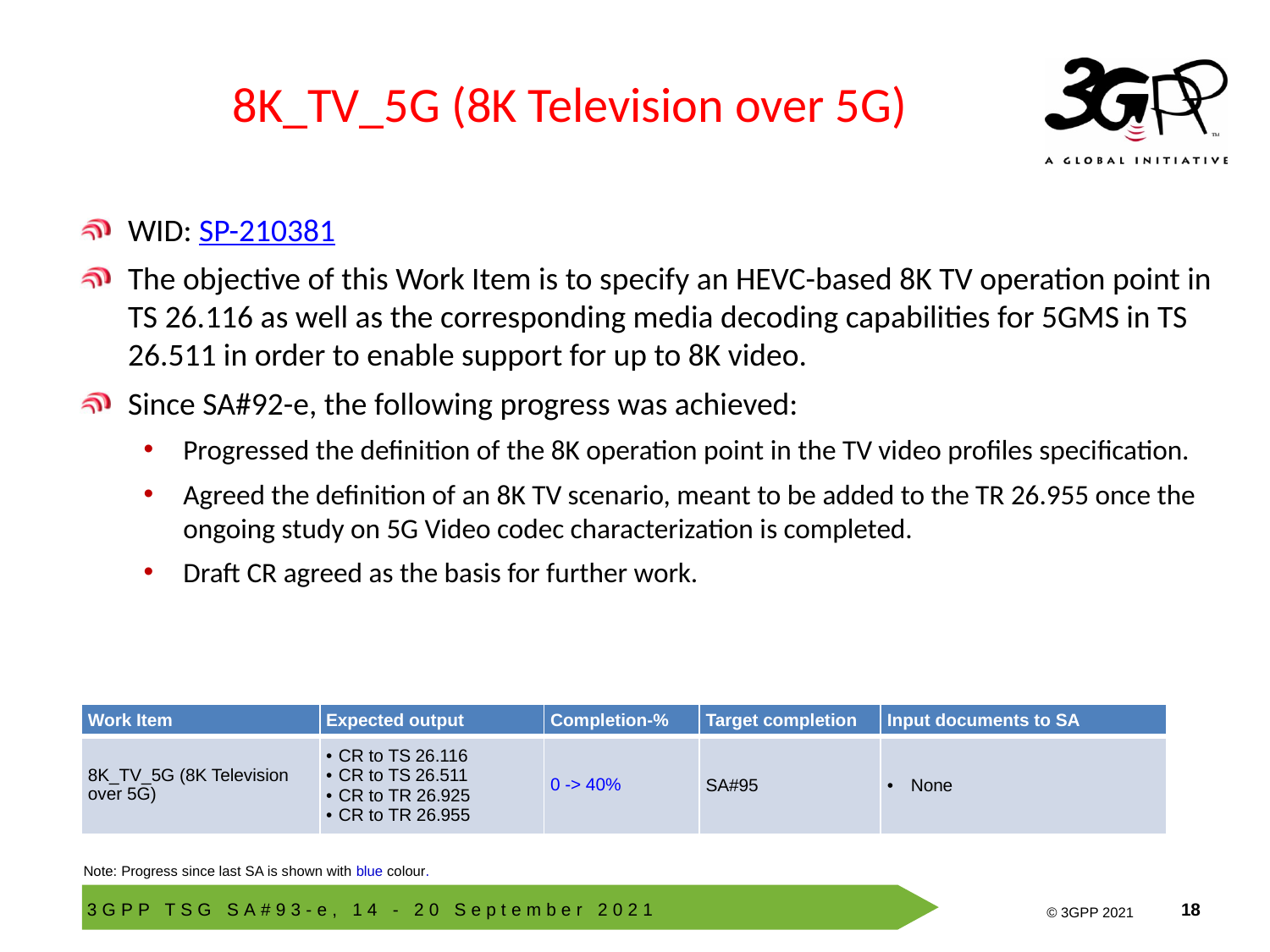

# 8K_TV_5G (8K Television over 5G)
WID: SP-210381
The objective of this Work Item is to specify an HEVC-based 8K TV operation point in TS 26.116 as well as the corresponding media decoding capabilities for 5GMS in TS 26.511 in order to enable support for up to 8K video.
Since SA#92-e, the following progress was achieved:
Progressed the definition of the 8K operation point in the TV video profiles specification.
Agreed the definition of an 8K TV scenario, meant to be added to the TR 26.955 once the ongoing study on 5G Video codec characterization is completed.
Draft CR agreed as the basis for further work.

| Work Item | Expected output | Completion-% | Target completion | Input documents to SA |
| --- | --- | --- | --- | --- |
| 8K\_TV\_5G (8K Television over 5G) | CR to TS 26.116 CR to TS 26.511 CR to TR 26.925 CR to TR 26.955 | 0 -> 40% | SA#95 | None |
Note: Progress since last SA is shown with blue colour.